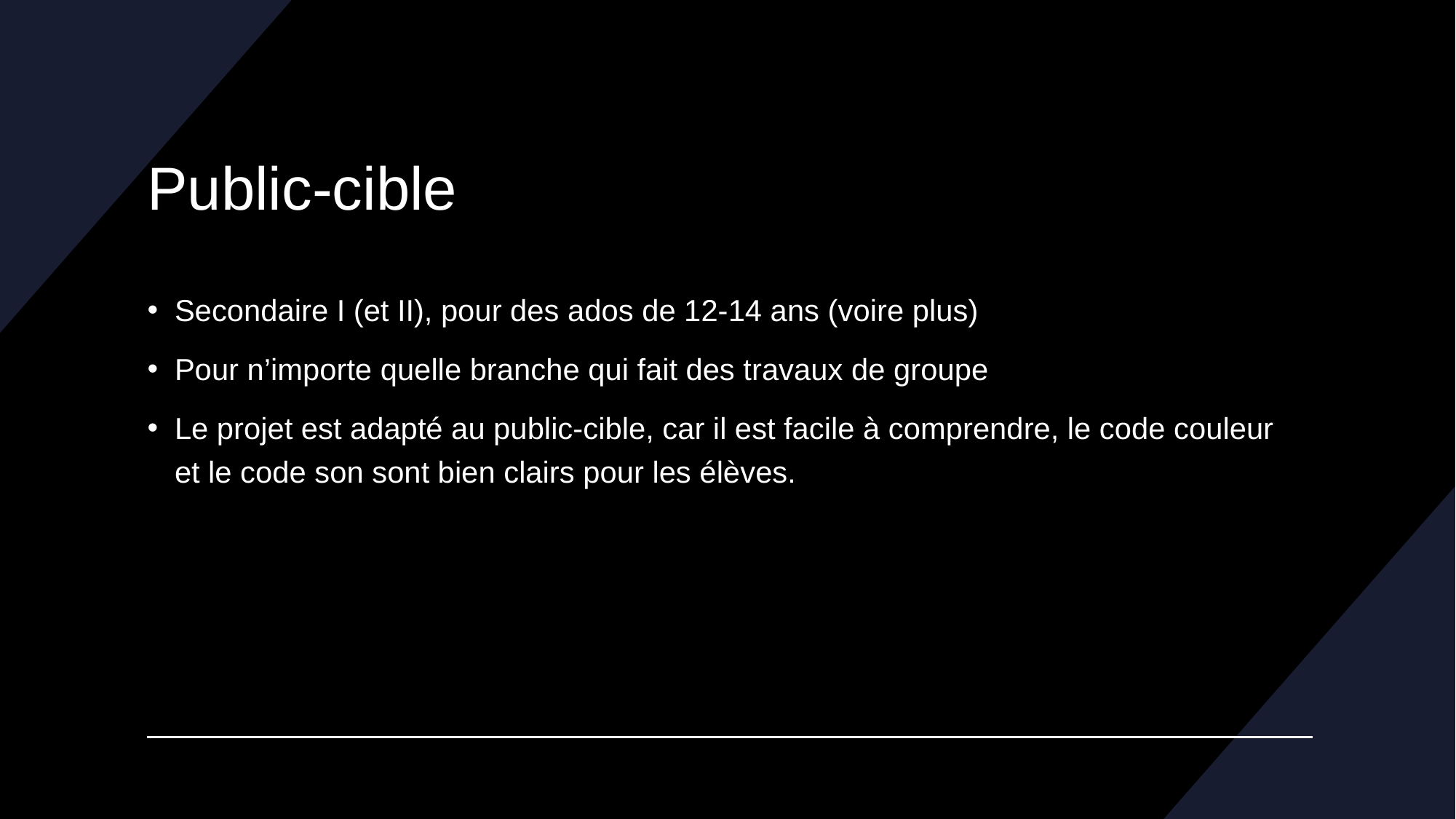

# Public-cible
Secondaire I (et II), pour des ados de 12-14 ans (voire plus)
Pour n’importe quelle branche qui fait des travaux de groupe
Le projet est adapté au public-cible, car il est facile à comprendre, le code couleur et le code son sont bien clairs pour les élèves.